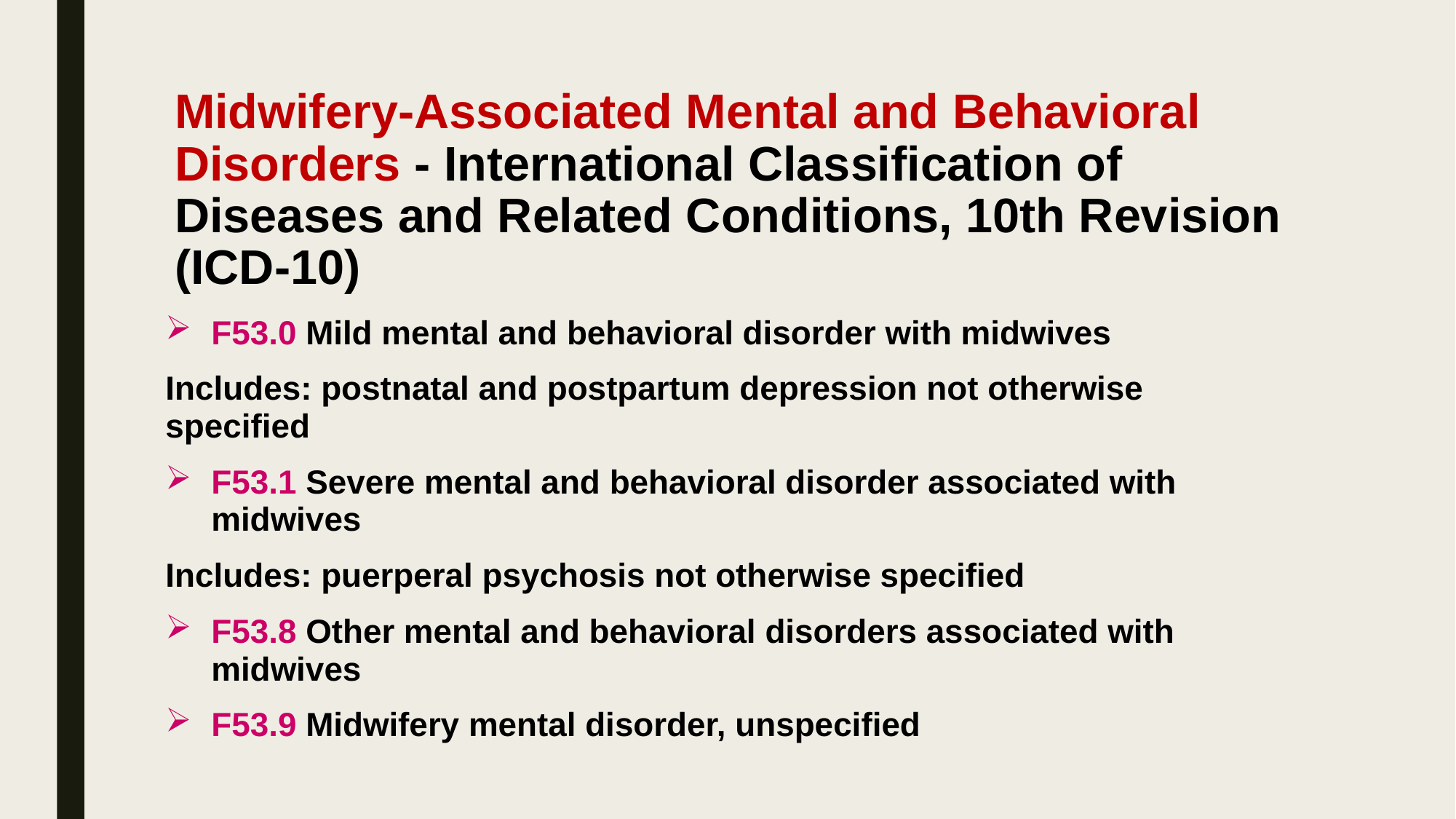

# Midwifery-Associated Mental and Behavioral Disorders - International Classification of Diseases and Related Conditions, 10th Revision (ICD-10)
F53.0 Mild mental and behavioral disorder with midwives
Includes: postnatal and postpartum depression not otherwise specified
F53.1 Severe mental and behavioral disorder associated with midwives
Includes: puerperal psychosis not otherwise specified
F53.8 Other mental and behavioral disorders associated with midwives
F53.9 Midwifery mental disorder, unspecified